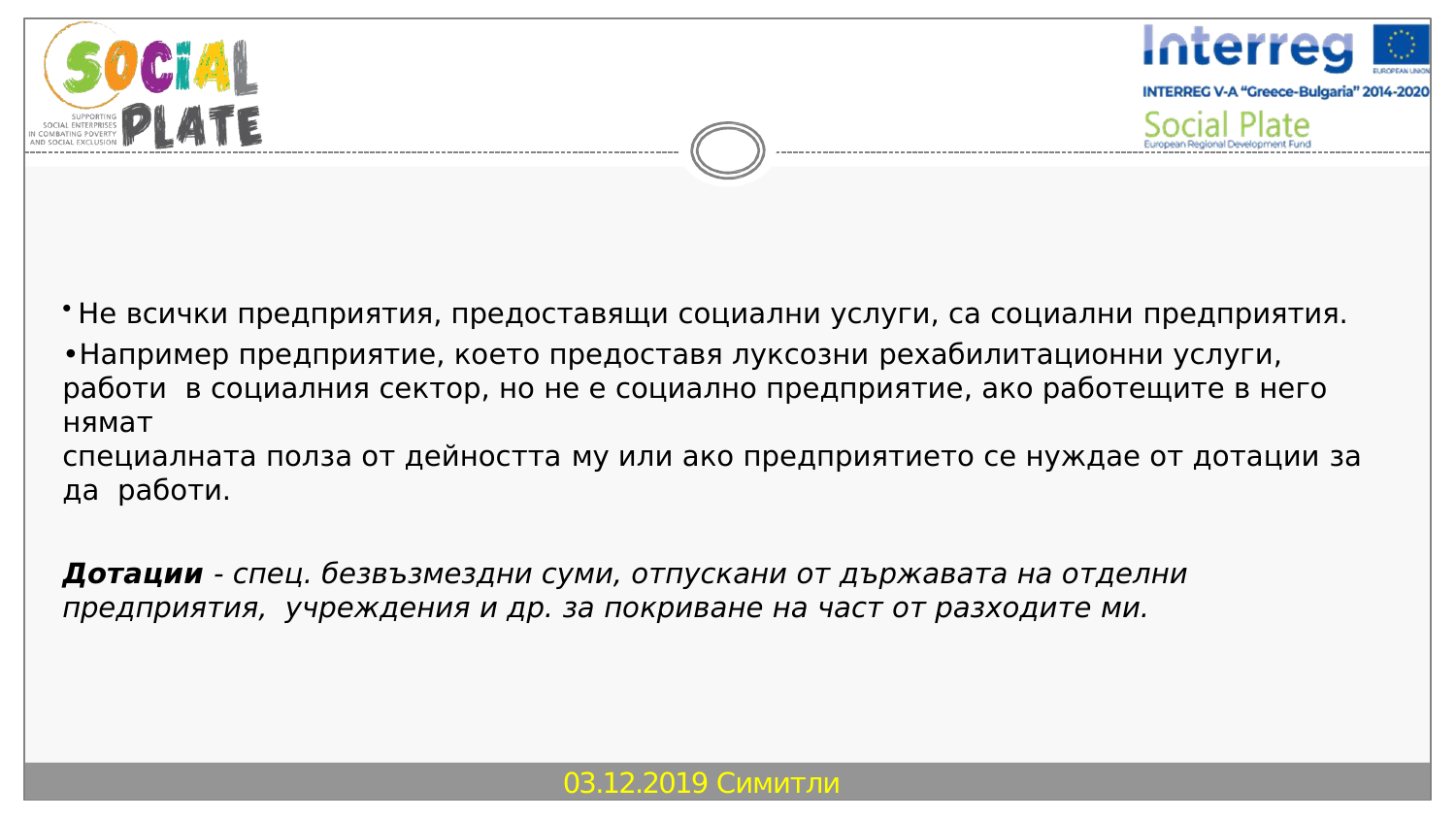

Не всички предприятия, предоставящи социални услуги, са социални предприятия.
•Например предприятие, което предоставя луксозни рехабилитационни услуги, работи  в социалния сектор, но не е социално предприятие, ако работещите в него нямат
специалната полза от дейността му или ако предприятието се нуждае от дотации за да  работи.

Дотации - спец. безвъзмездни суми, отпускани от държавата на отделни предприятия,  учреждения и др. за покриване на част от разходите ми.
                   03.12.2019 Симитли